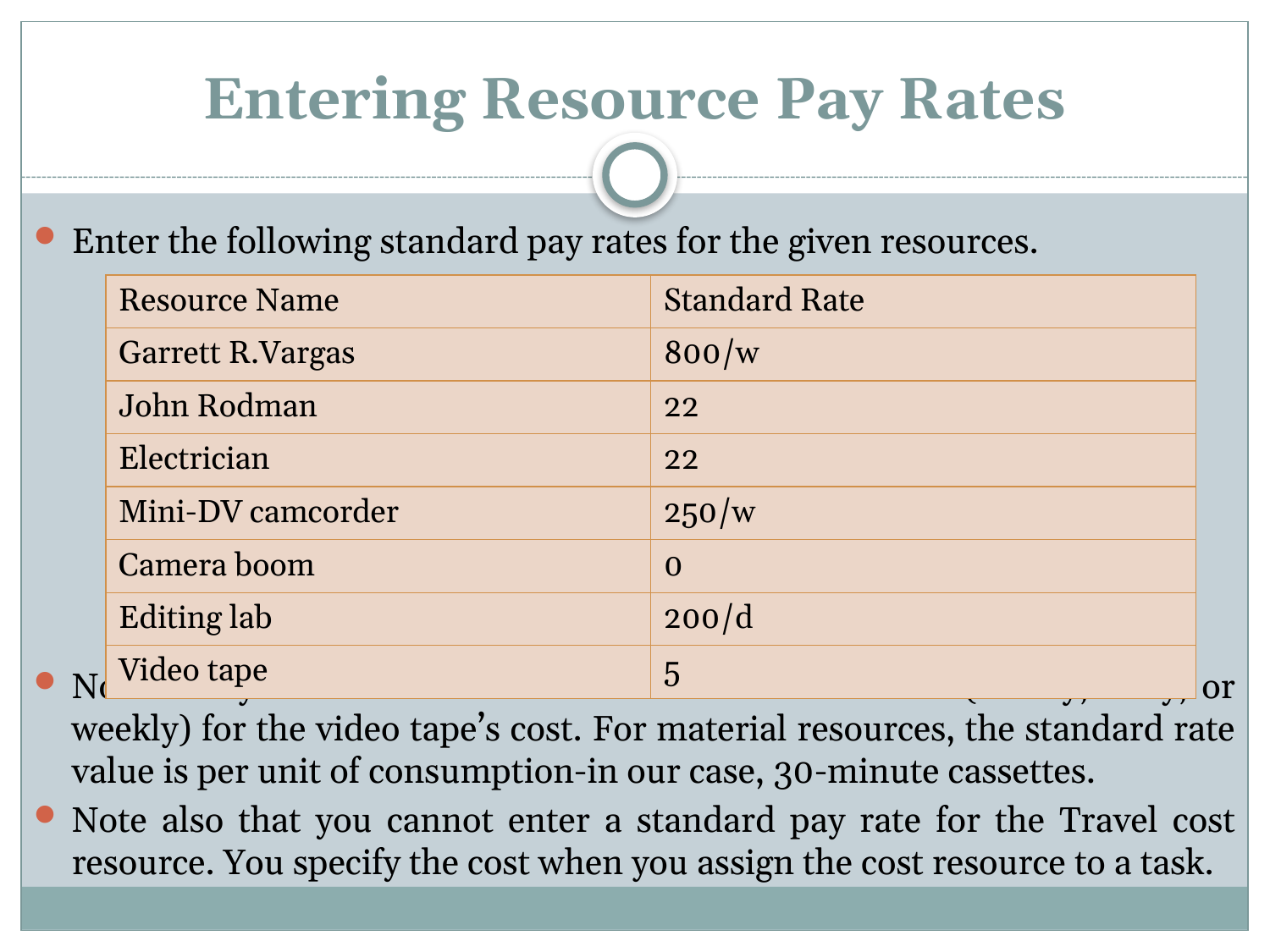

# Entering Resource Pay Rates
Enter the following standard pay rates for the given resources.

Note that you enter a fixed amount rather than a rate (hourly, daily, or weekly) for the video tape’s cost. For material resources, the standard rate value is per unit of consumption-in our case, 30-minute cassettes.
Note also that you cannot enter a standard pay rate for the Travel cost resource. You specify the cost when you assign the cost resource to a task.

| Resource Name | Standard Rate |
| --- | --- |
| Garrett R.Vargas | 800/w |
| John Rodman | 22 |
| Electrician | 22 |
| Mini-DV camcorder | 250/w |
| Camera boom | 0 |
| Editing lab | 200/d |
| Video tape | 5 |